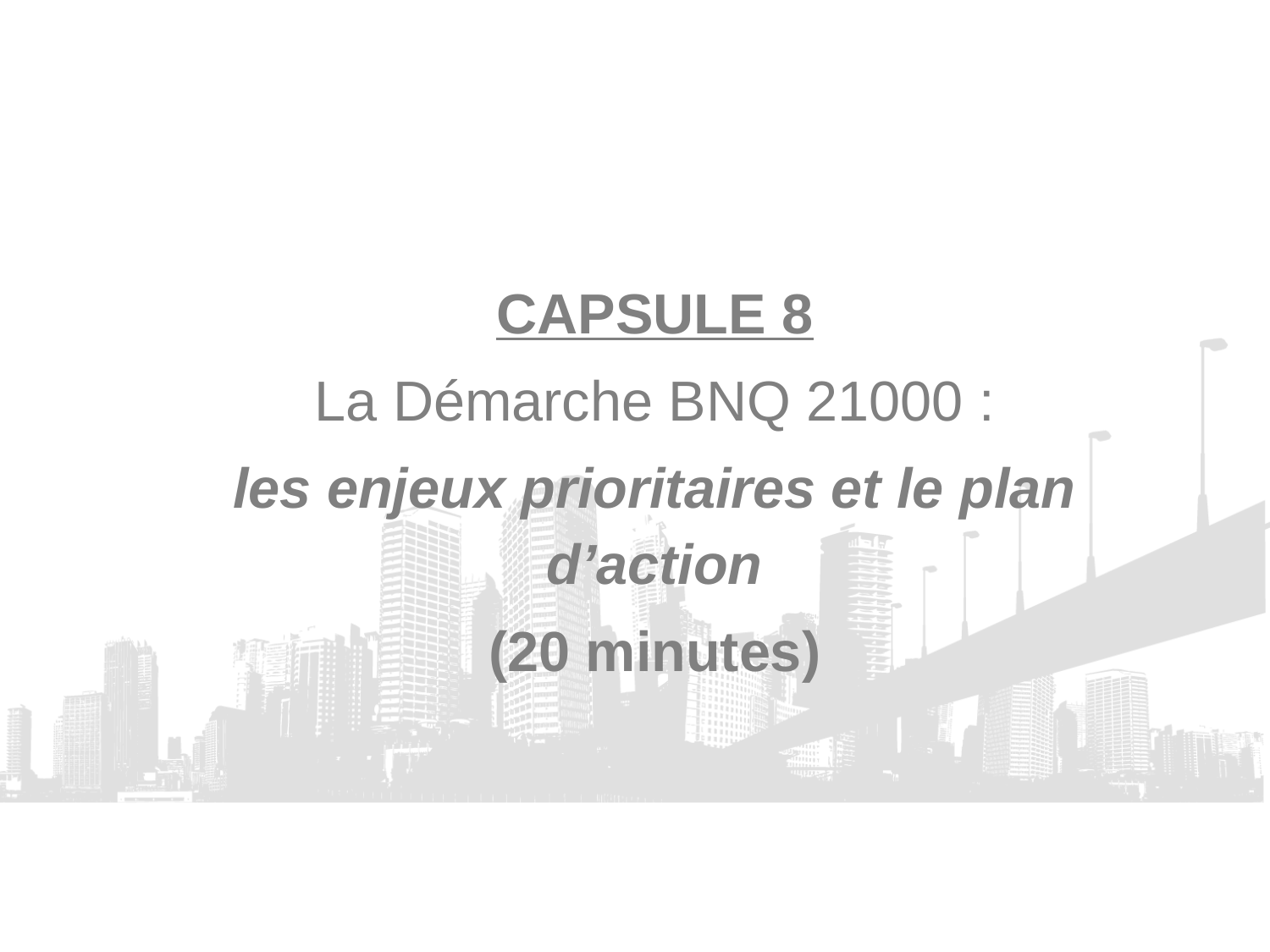

CAPSULE 8
La Démarche BNQ 21000 :
les enjeux prioritaires et le plan d’action
(20 minutes)